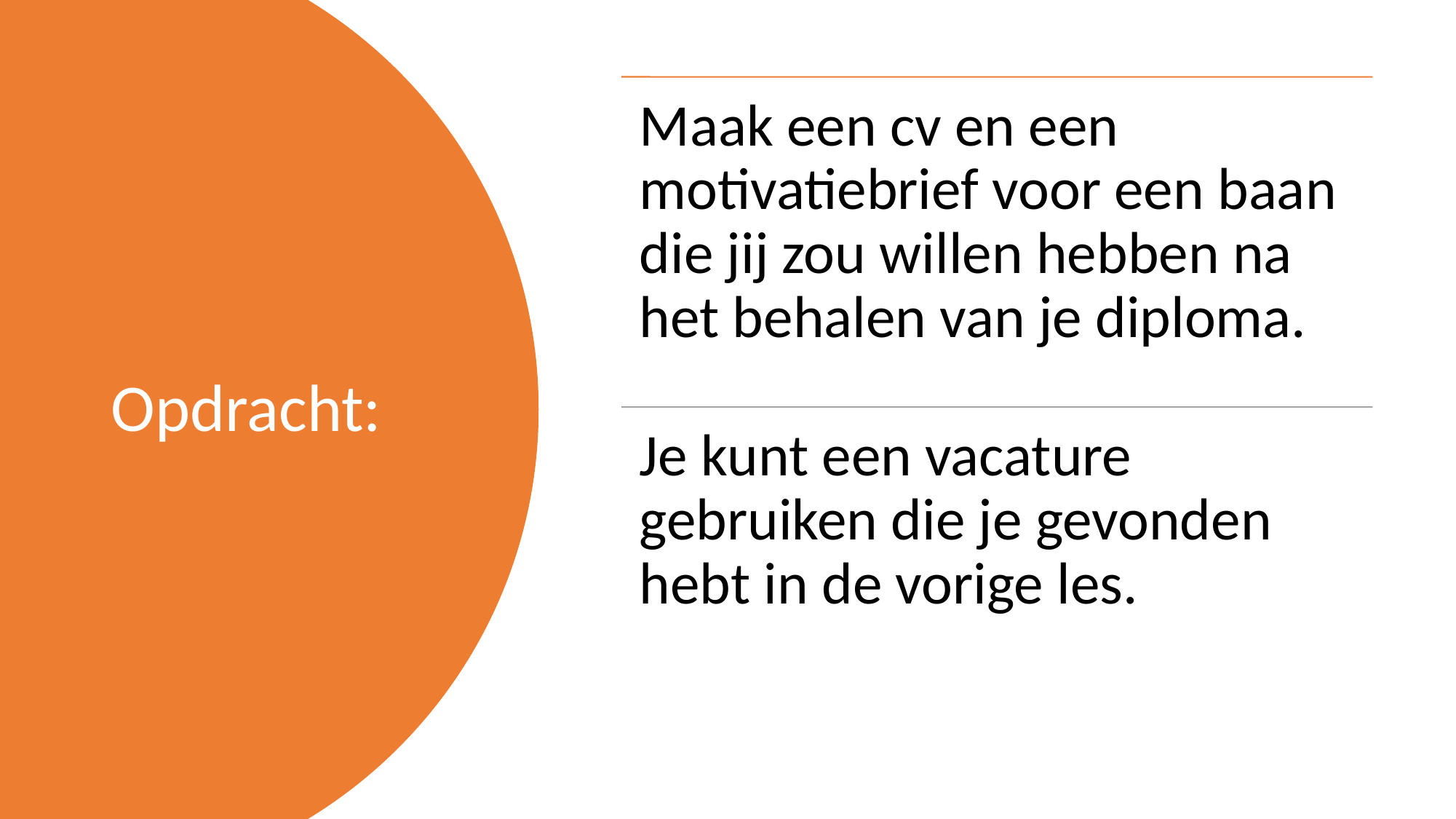

Maak een cv en een motivatiebrief voor een baan die jij zou willen hebben na het behalen van je diploma.
Je kunt een vacature gebruiken die je gevonden hebt in de vorige les.
# Opdracht: